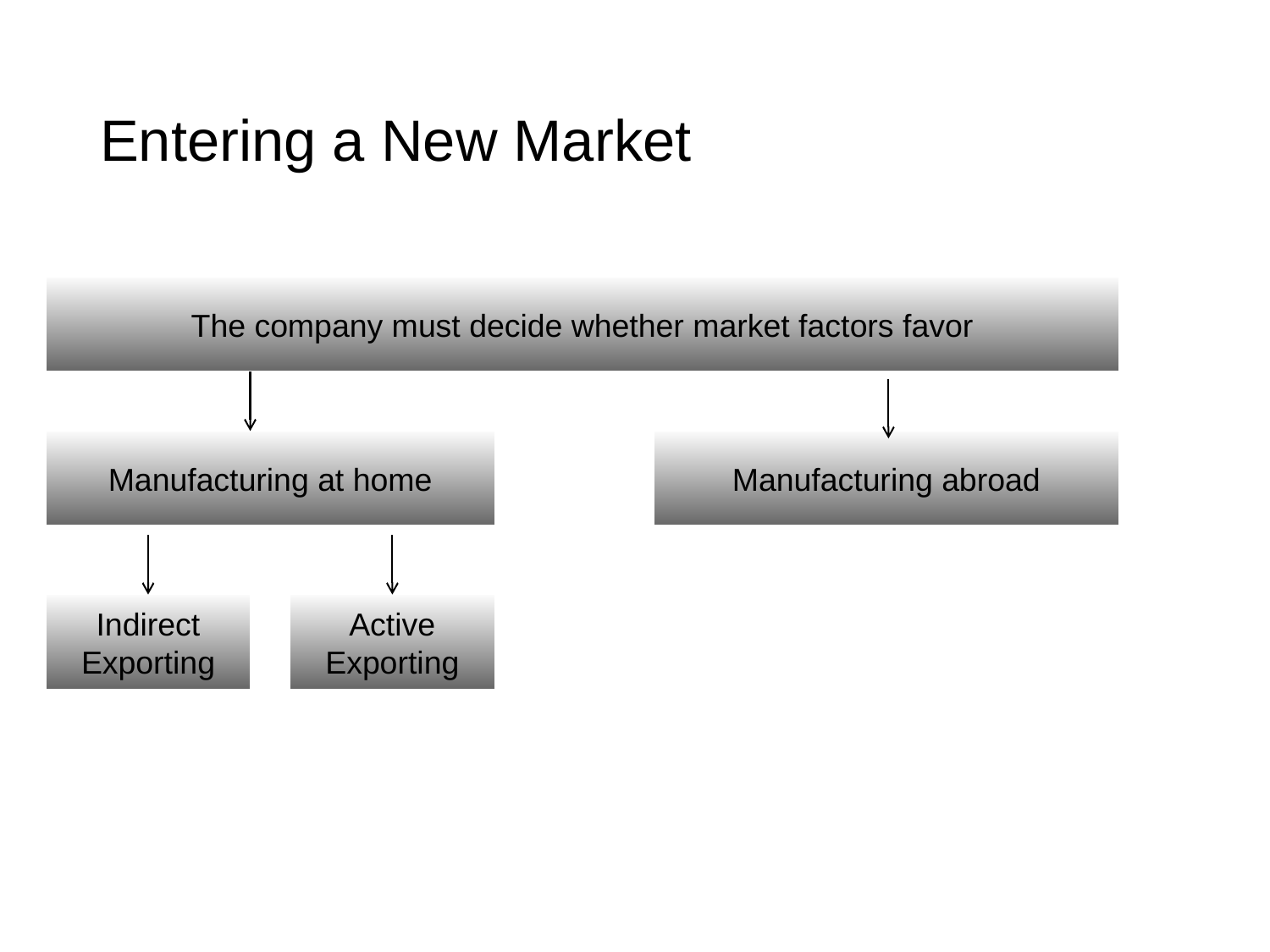

# Entering a New Market
The company must decide whether market factors favor
Manufacturing at home
Manufacturing abroad
Indirect Exporting
Active Exporting